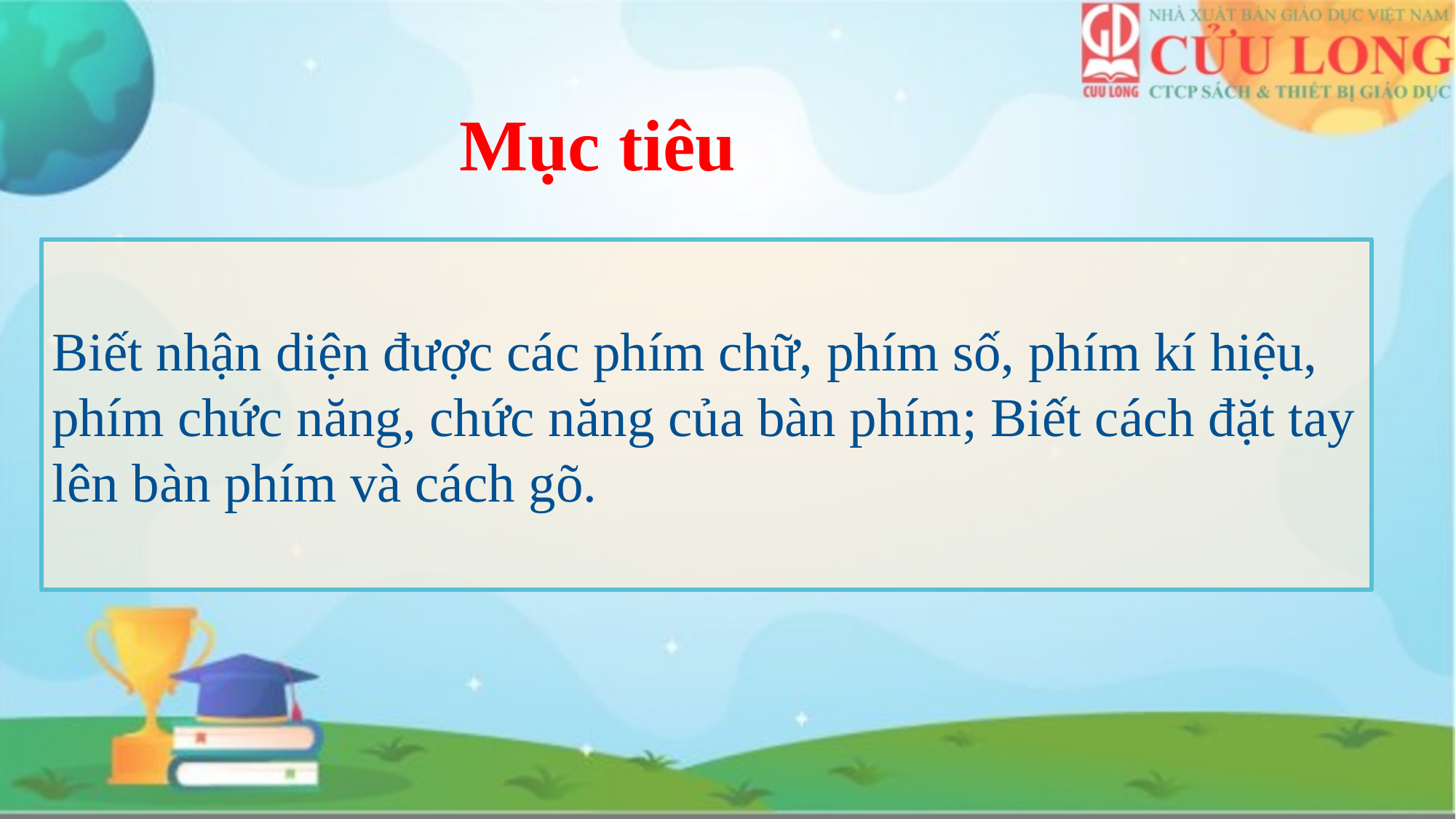

# Mục tiêu
Biết nhận diện được các phím chữ, phím số, phím kí hiệu, phím chức năng, chức năng của bàn phím; Biết cách đặt tay lên bàn phím và cách gõ.